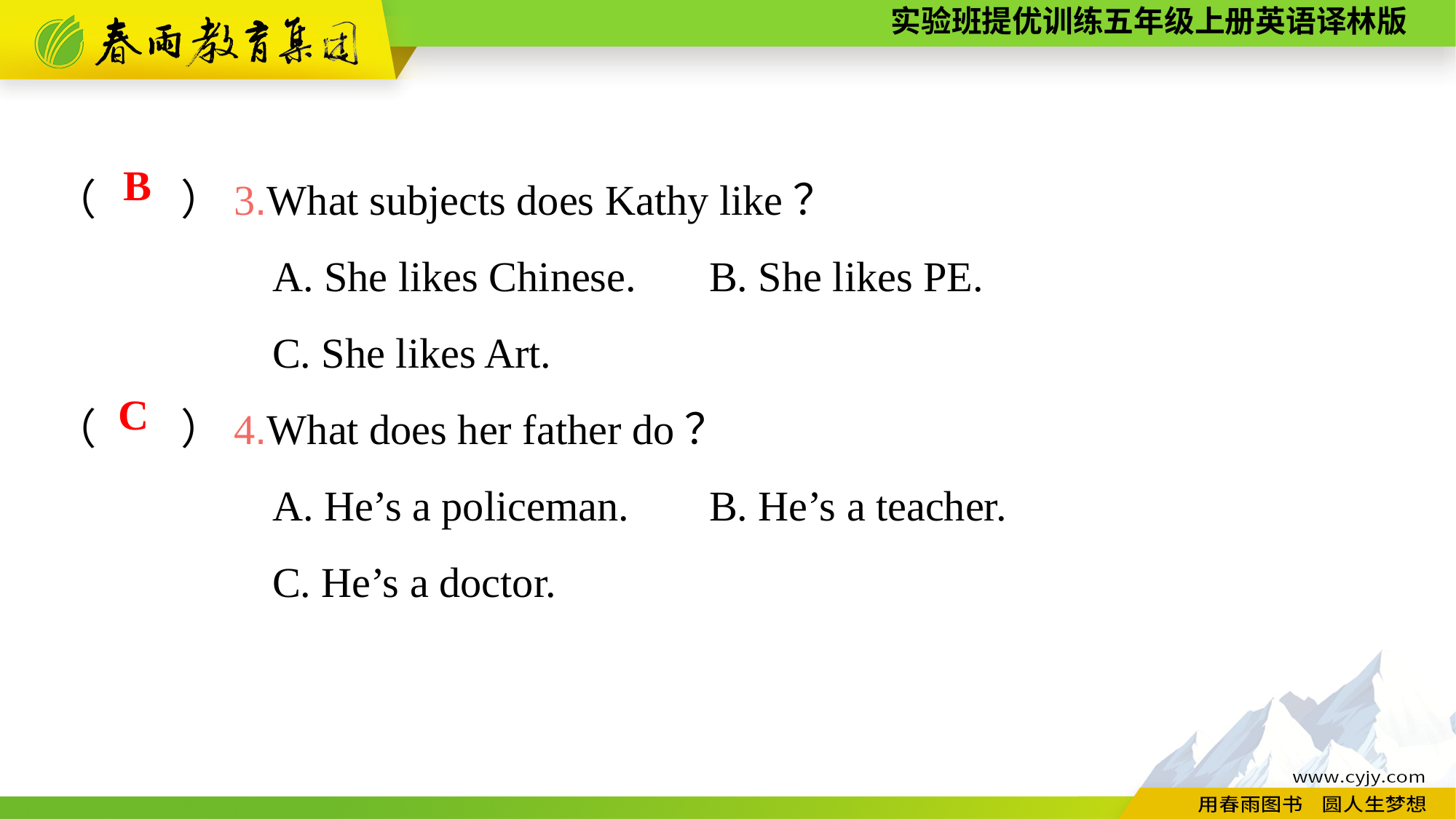

（　　）3.What subjects does Kathy like？
		A. She likes Chinese.	B. She likes PE.
		C. She likes Art.
（　　）4.What does her father do？
		A. He’s a policeman.	B. He’s a teacher.
		C. He’s a doctor.
B
C